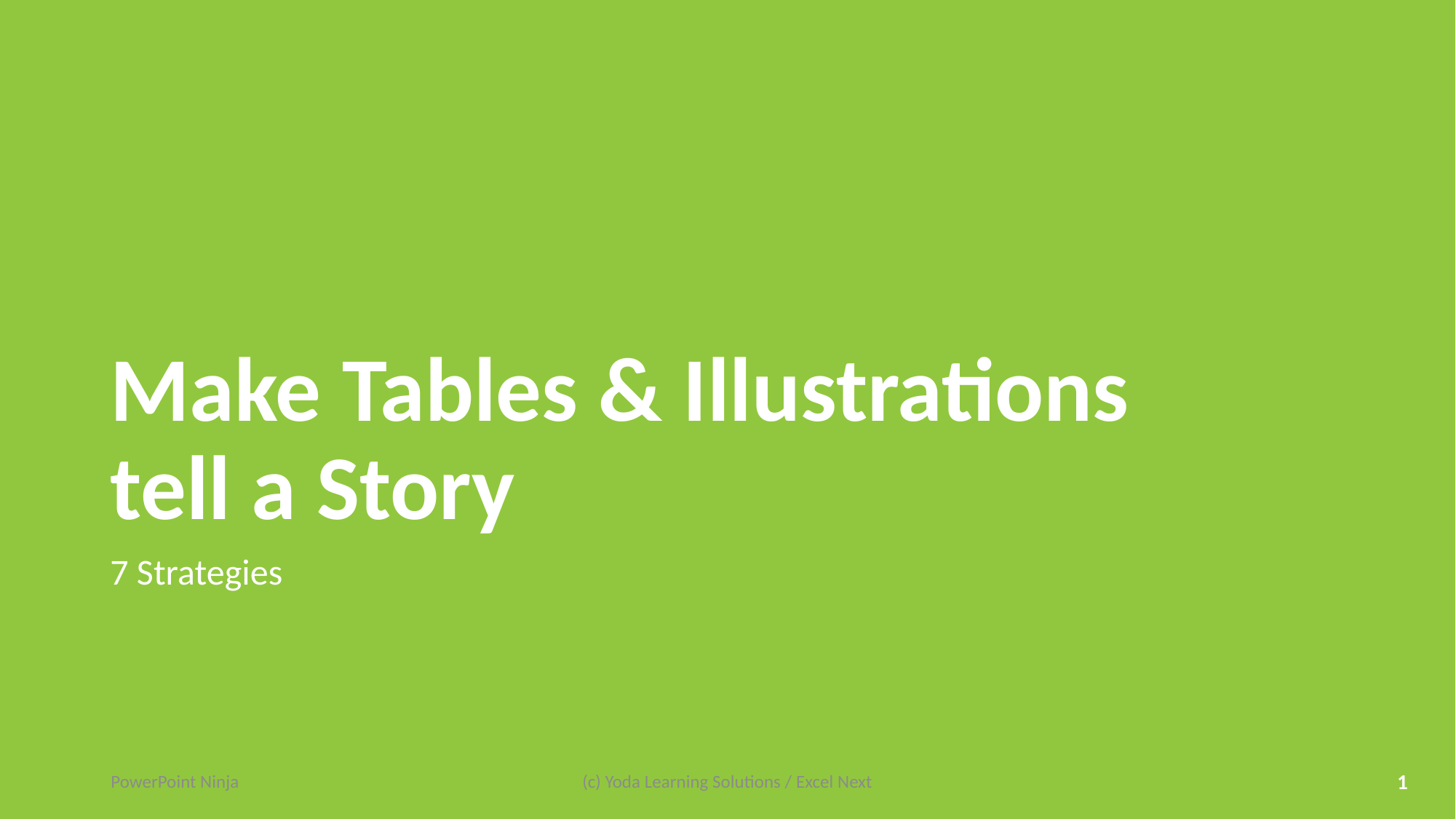

# Make Tables & Illustrations tell a Story
7 Strategies
PowerPoint Ninja
(c) Yoda Learning Solutions / Excel Next
1